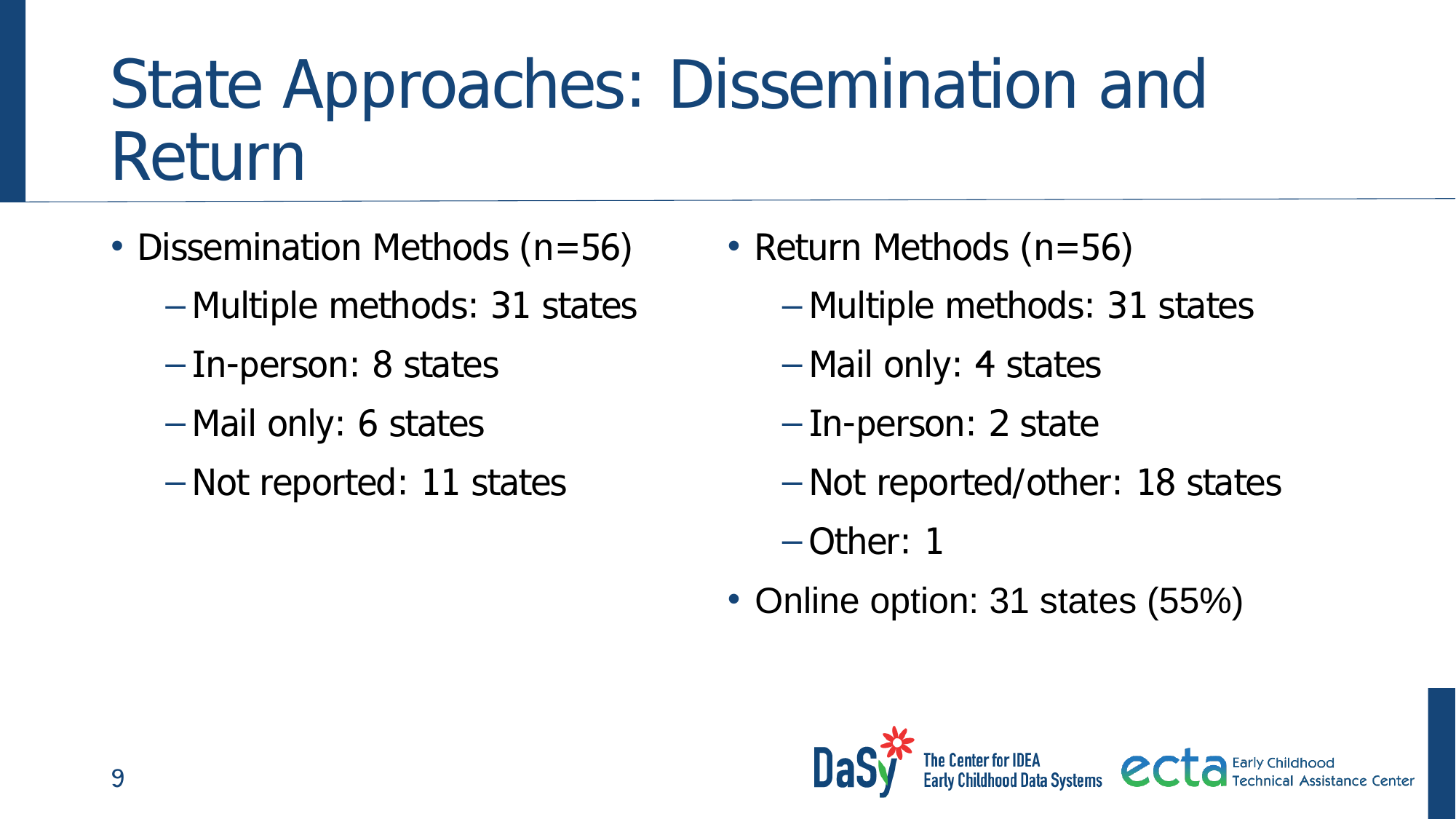

# State Approaches: Dissemination and Return
Dissemination Methods (n=56)
Multiple methods: 31 states
In-person: 8 states
Mail only: 6 states
Not reported: 11 states

Return Methods (n=56)
Multiple methods: 31 states
Mail only: 4 states
In-person: 2 state
Not reported/other: 18 states
Other: 1
Online option: 31 states (55%)